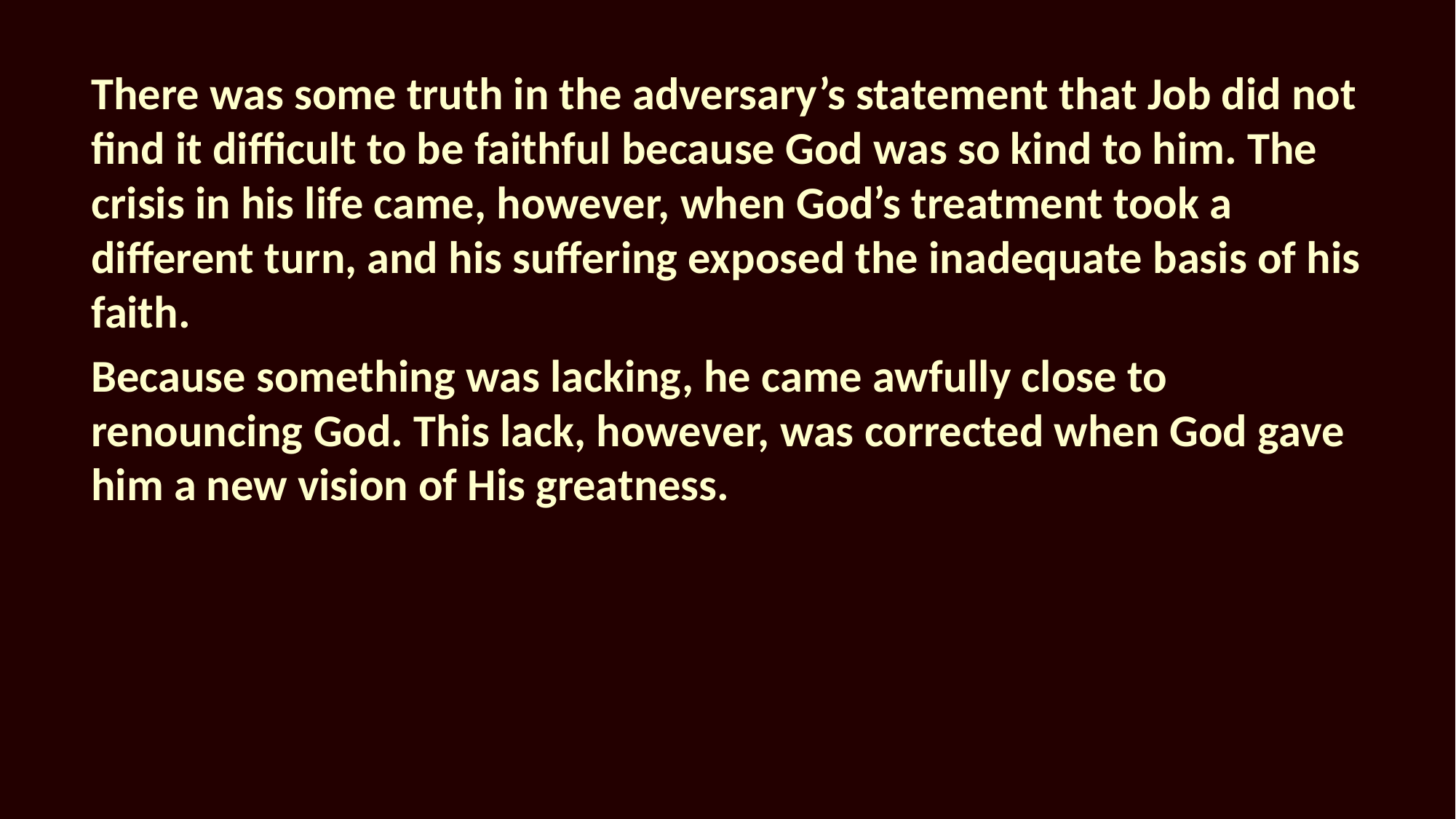

There was some truth in the adversary’s statement that Job did not find it difficult to be faithful because God was so kind to him. The crisis in his life came, however, when God’s treatment took a different turn, and his suffering exposed the inadequate basis of his faith.
Because something was lacking, he came awfully close to renouncing God. This lack, however, was corrected when God gave him a new vision of His greatness.